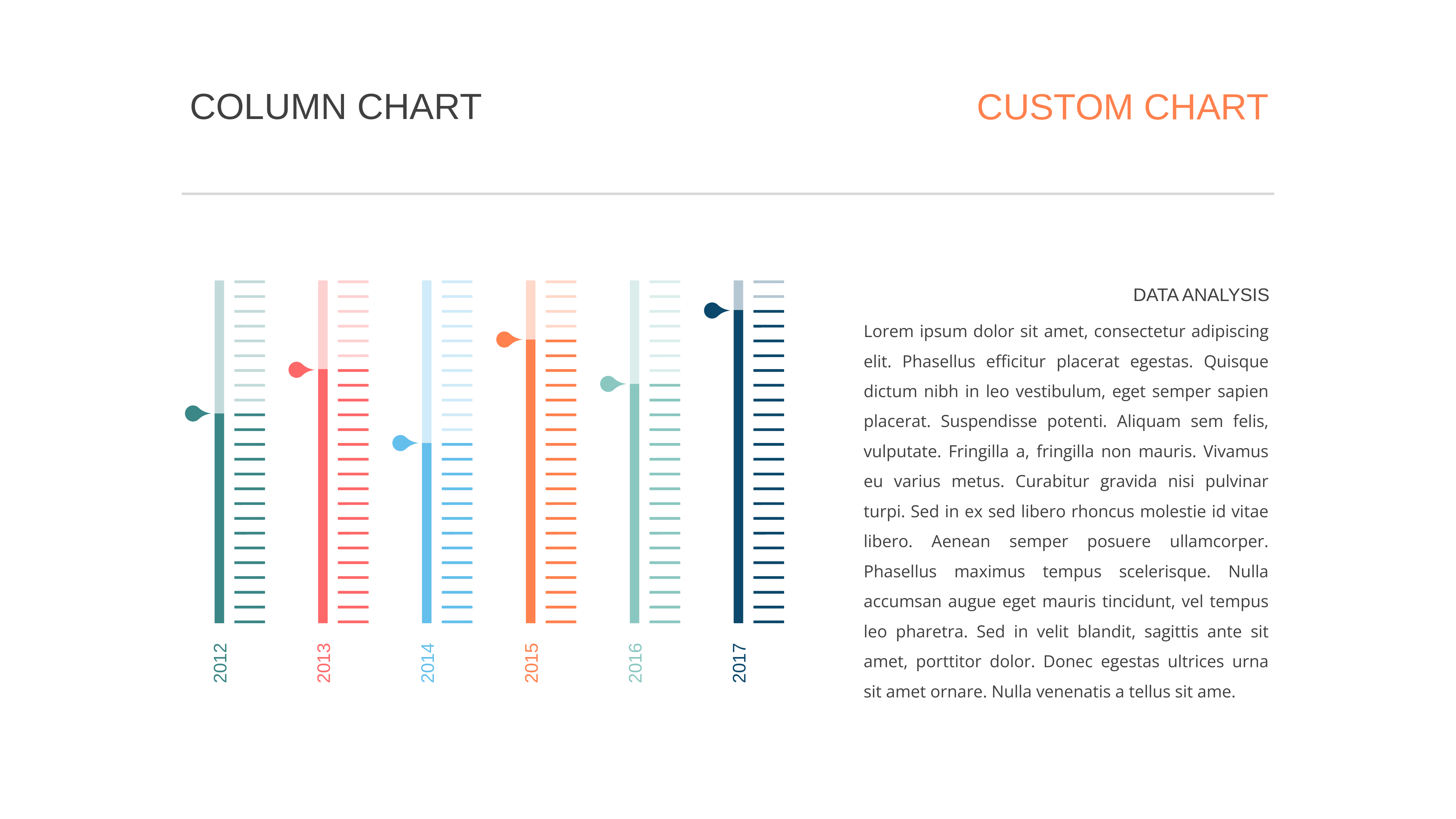

COLUMN CHART
CUSTOM CHART

DATA ANALYSIS

Lorem ipsum dolor sit amet, consectetur adipiscing elit. Phasellus efficitur placerat egestas. Quisque dictum nibh in leo vestibulum, eget semper sapien placerat. Suspendisse potenti. Aliquam sem felis, vulputate. Fringilla a, fringilla non mauris. Vivamus eu varius metus. Curabitur gravida nisi pulvinar turpi. Sed in ex sed libero rhoncus molestie id vitae libero. Aenean semper posuere ullamcorper. Phasellus maximus tempus scelerisque. Nulla accumsan augue eget mauris tincidunt, vel tempus leo pharetra. Sed in velit blandit, sagittis ante sit amet, porttitor dolor. Donec egestas ultrices urna sit amet ornare. Nulla venenatis a tellus sit ame.

2012
2013
2014
2015
2016
2017